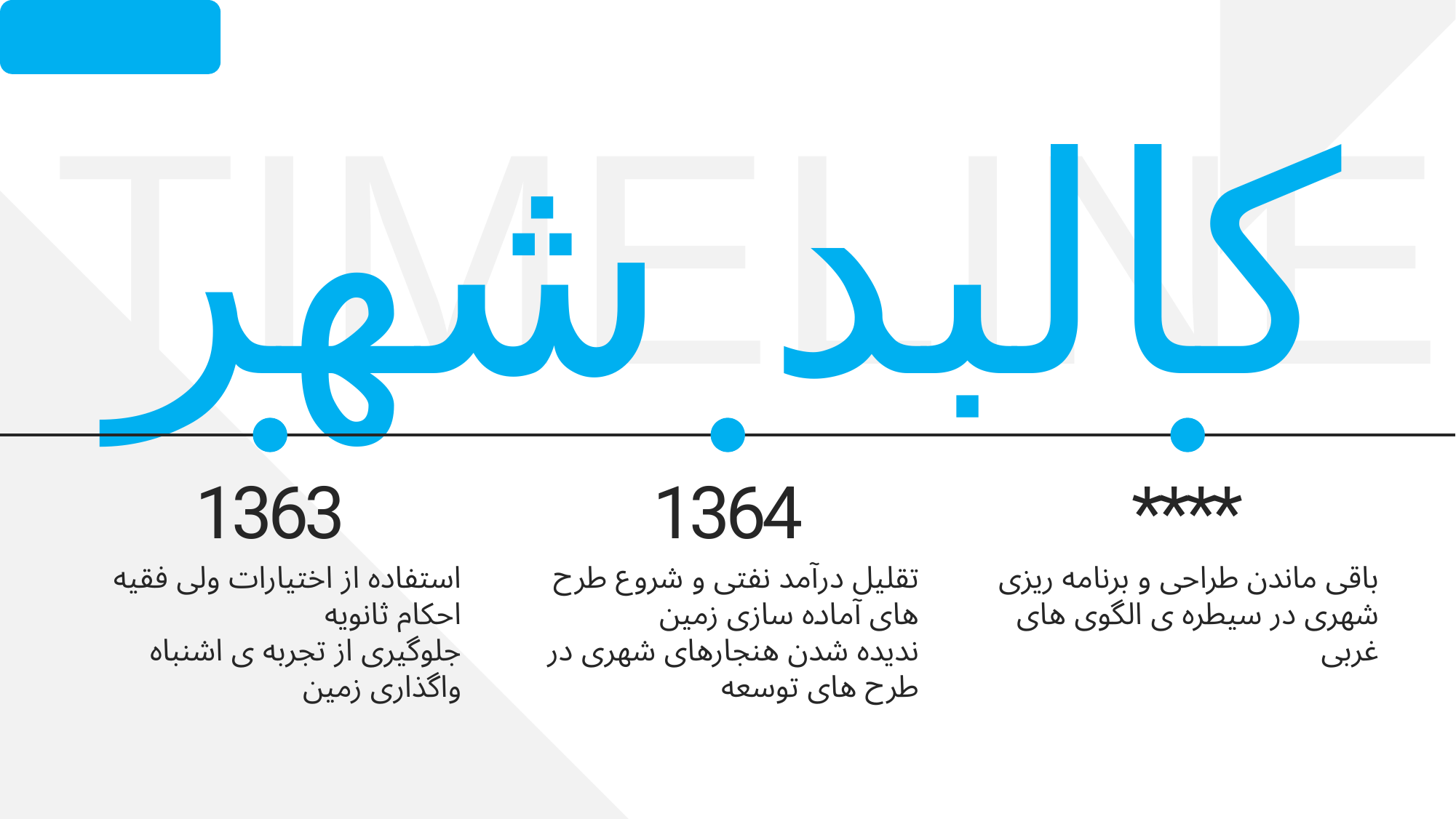

03
TIMELINE
کالبد شهر

1363
1364
****
استفاده از اختیارات ولی فقیه
احکام ثانویه
جلوگیری از تجربه ی اشنباه واگذاری زمین
تقلیل درآمد نفتی و شروع طرح های آماده سازی زمین
ندیده شدن هنجارهای شهری در طرح های توسعه

باقی ماندن طراحی و برنامه ریزی شهری در سیطره ی الگوی های غربی